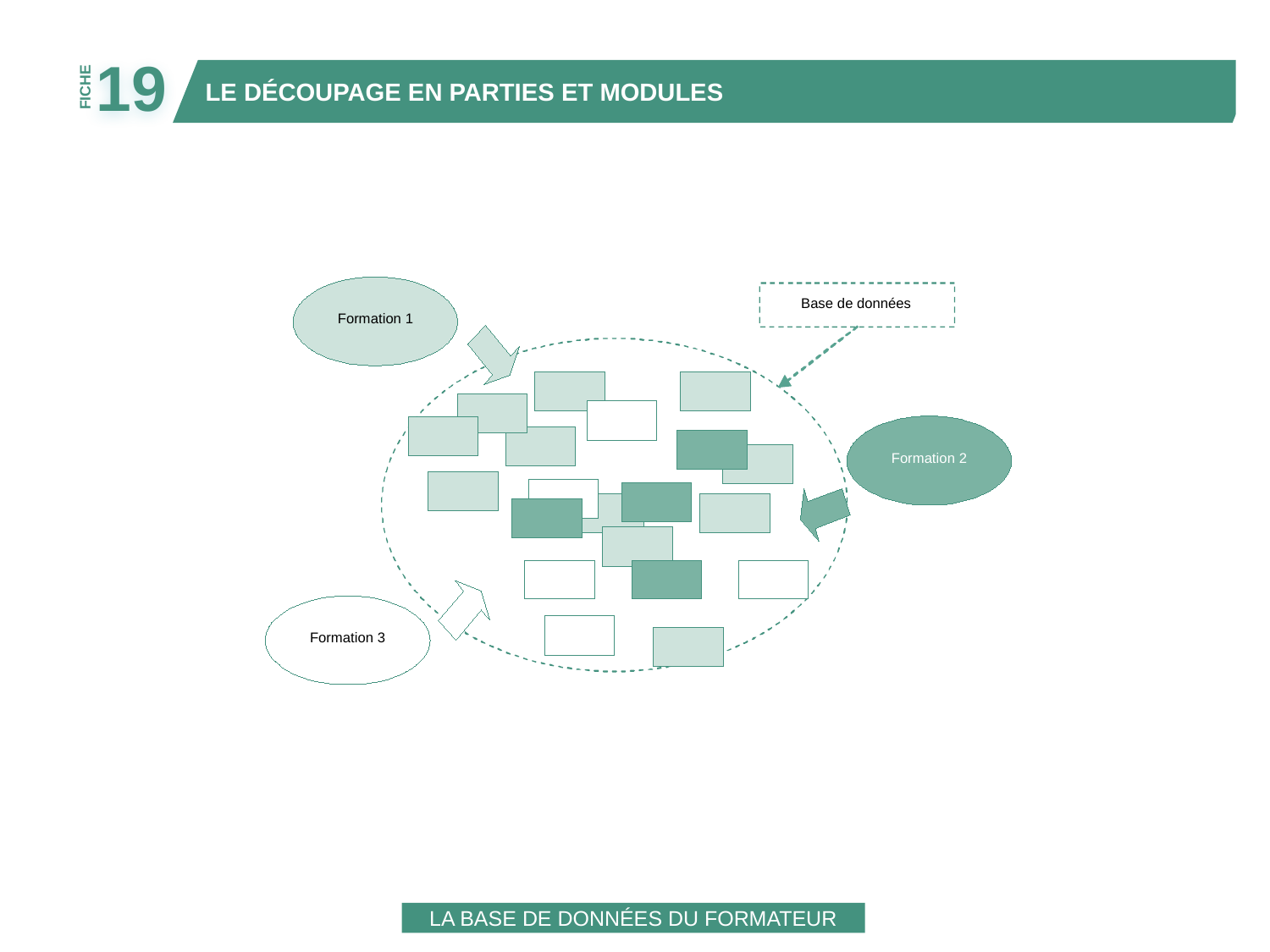

19

LE DÉCOUPAGE EN PARTIES ET MODULES
FICHE

Base de données

Formation 1

Formation 2

Formation 3

LA BASE DE DONNÉES DU FORMATEUR